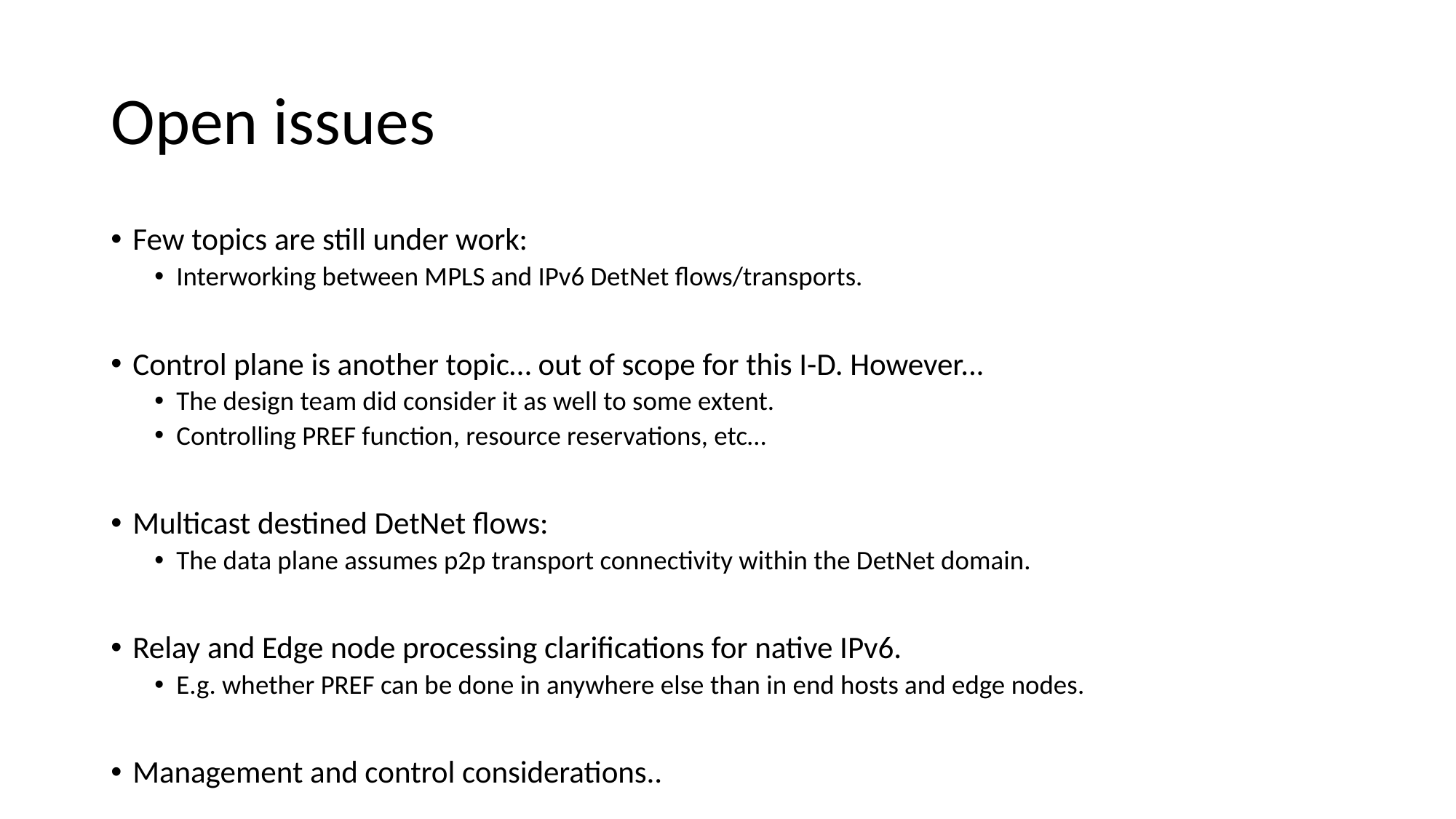

# Open issues
Few topics are still under work:
Interworking between MPLS and IPv6 DetNet flows/transports.

Control plane is another topic… out of scope for this I-D. However...
The design team did consider it as well to some extent.
Controlling PREF function, resource reservations, etc…

Multicast destined DetNet flows:
The data plane assumes p2p transport connectivity within the DetNet domain.

Relay and Edge node processing clarifications for native IPv6.
E.g. whether PREF can be done in anywhere else than in end hosts and edge nodes.

Management and control considerations..